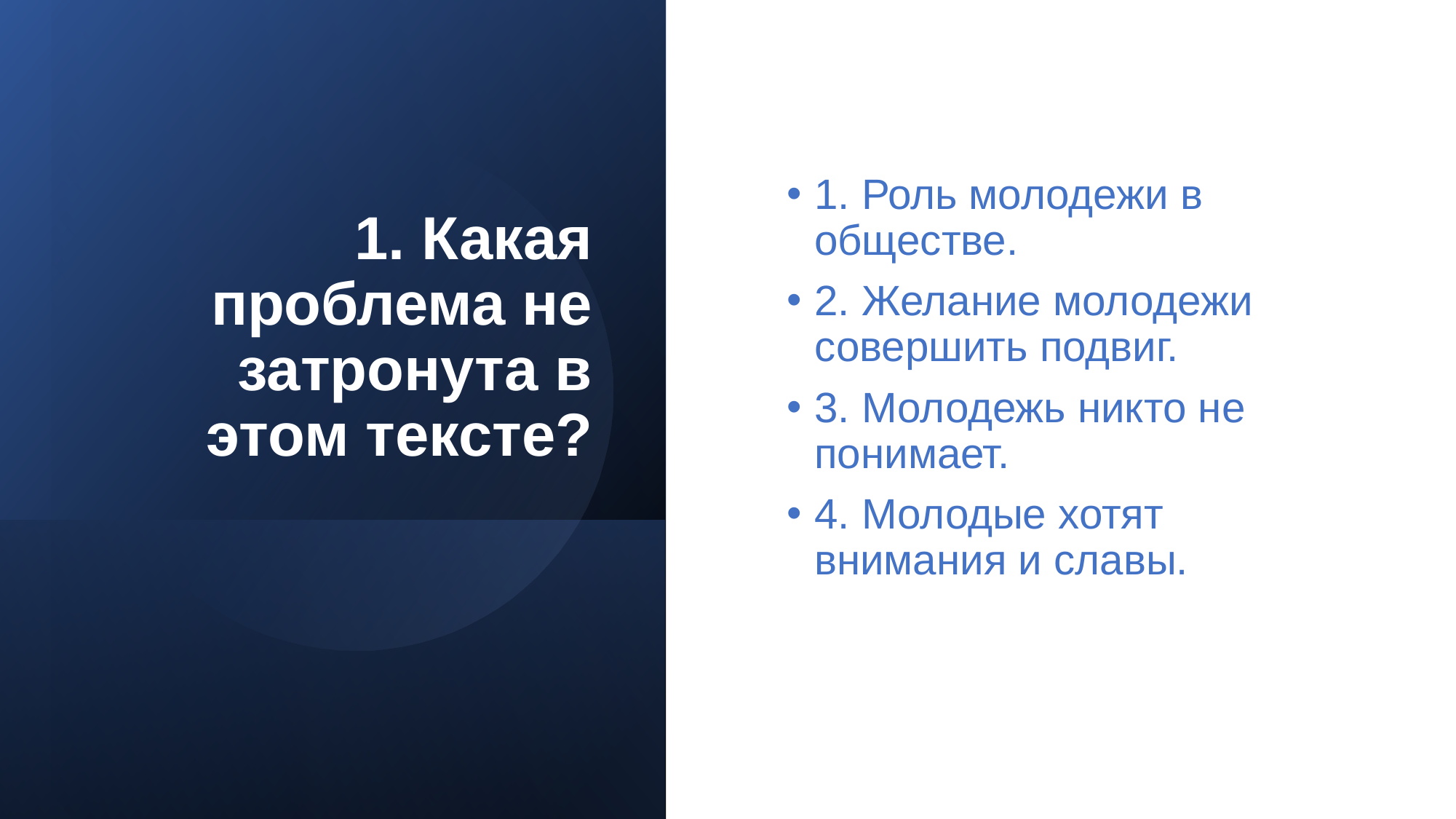

# 1. Какая проблема не затронута в этом тексте?

1. Роль молодежи в обществе.
2. Желание молодежи совершить подвиг.
3. Молодежь никто не понимает.
4. Молодые хотят внимания и славы.